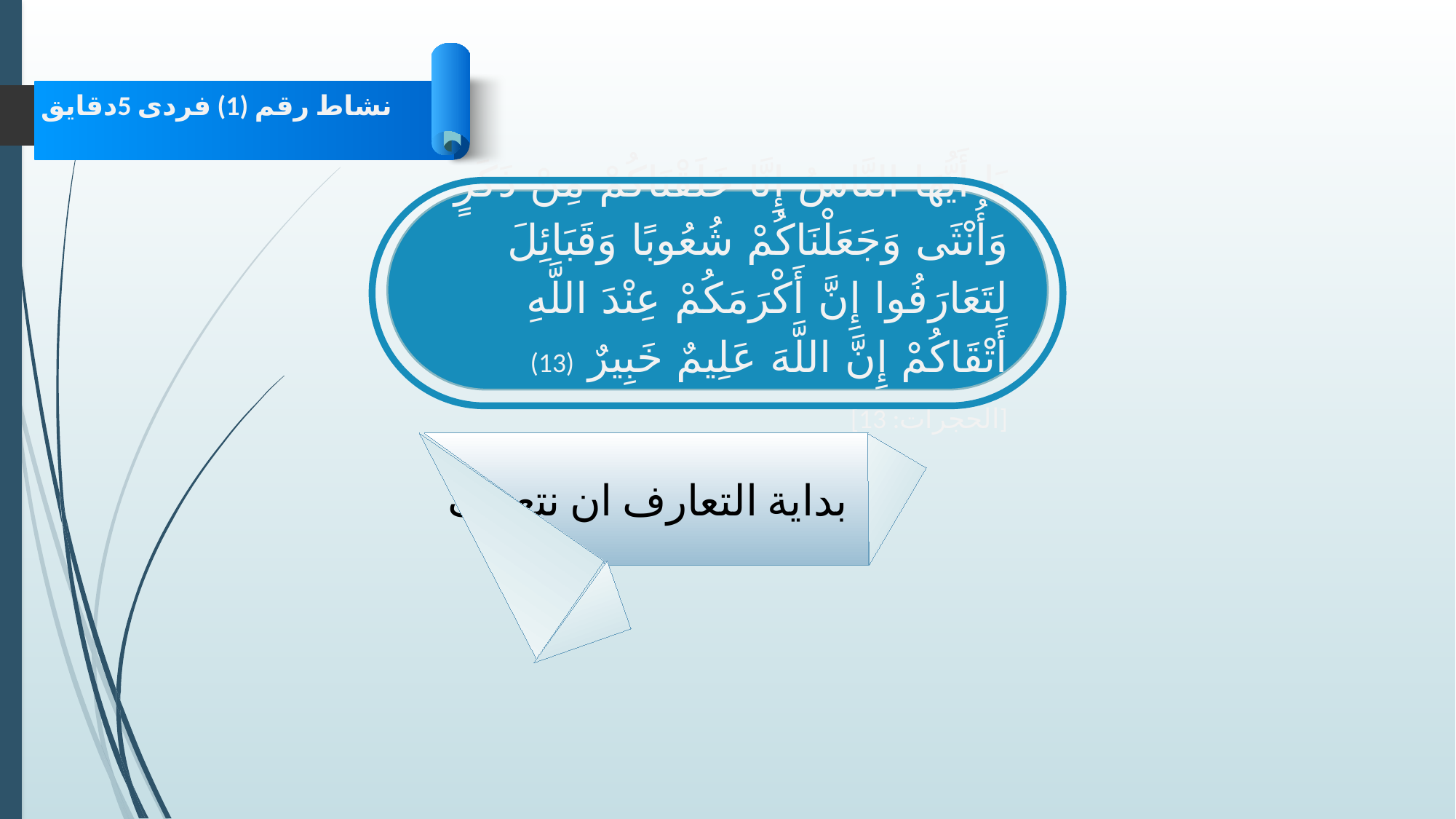

نشاط رقم (1) فردى 5دقايق

يَا أَيُّهَا النَّاسُ إِنَّا خَلَقْنَاكُمْ مِنْ ذَكَرٍ وَأُنْثَى وَجَعَلْنَاكُمْ شُعُوبًا وَقَبَائِلَ لِتَعَارَفُوا إِنَّ أَكْرَمَكُمْ عِنْدَ اللَّهِ أَتْقَاكُمْ إِنَّ اللَّهَ عَلِيمٌ خَبِيرٌ (13)
[الحجرات: 13]
بداية التعارف ان نتعرف